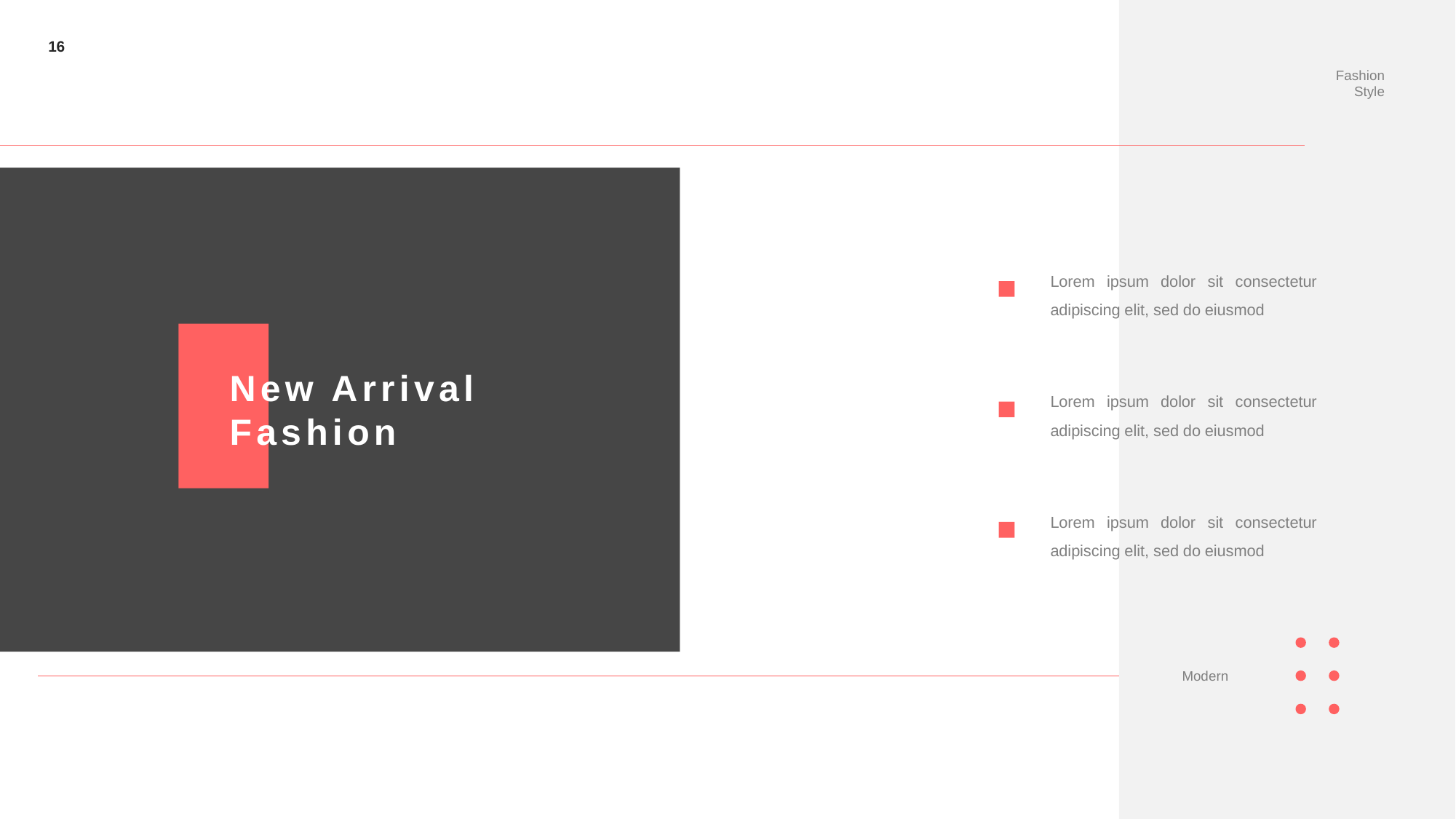

16
Fashion Style

Lorem ipsum dolor sit consectetur adipiscing elit, sed do eiusmod

New Arrival Fashion
Lorem ipsum dolor sit consectetur adipiscing elit, sed do eiusmod

Lorem ipsum dolor sit consectetur adipiscing elit, sed do eiusmod

Modern